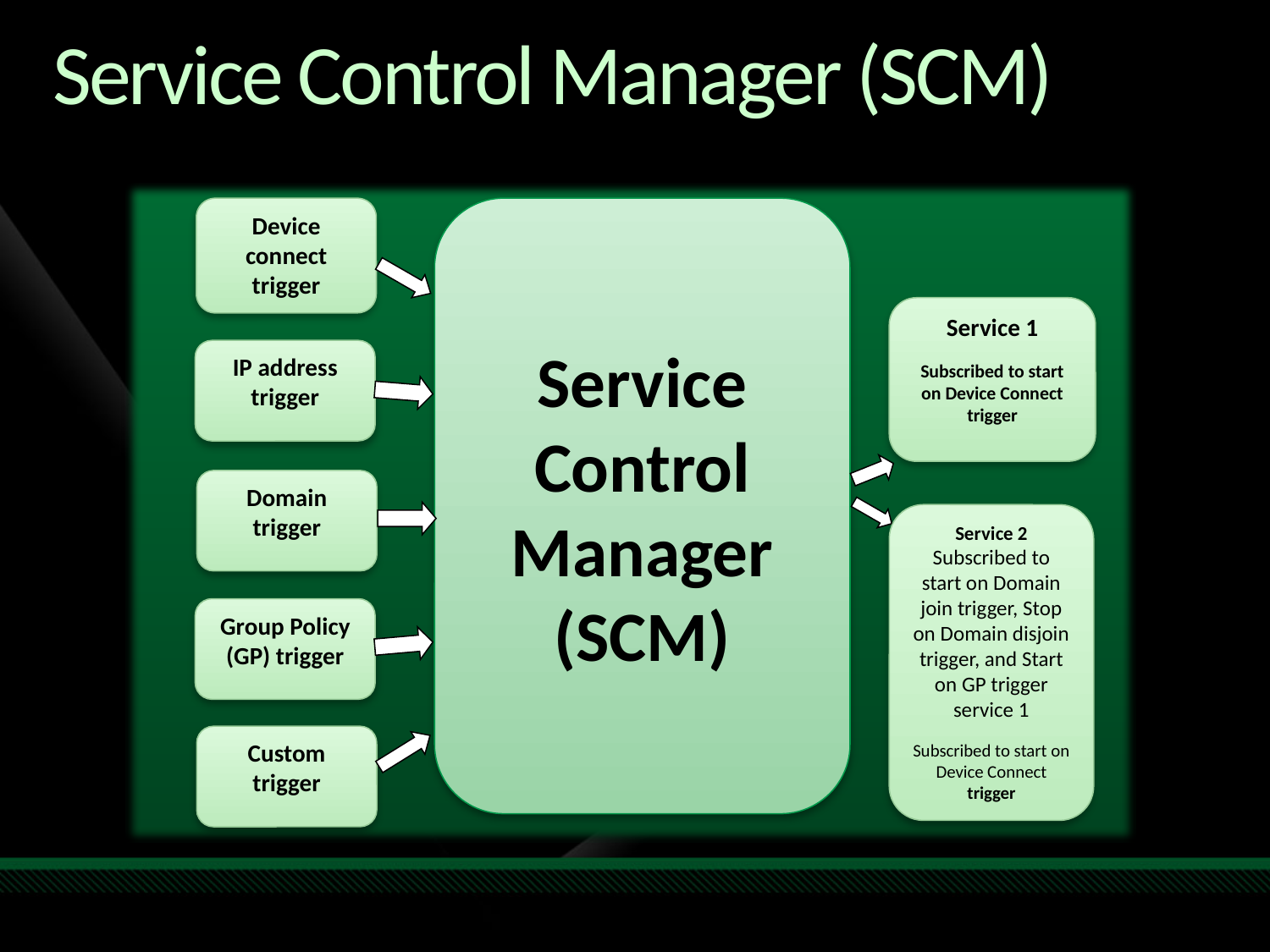

# Service Control Manager (SCM)

Device connect trigger
Service Control Manager (SCM)

Service 1
Subscribed to start on Device Connect trigger
IP address trigger

Domain trigger

Service 2
Subscribed to start on Domain join trigger, Stop on Domain disjoin trigger, and Start on GP trigger
service 1
Subscribed to start on Device Connect trigger
Group Policy (GP) trigger

Custom trigger